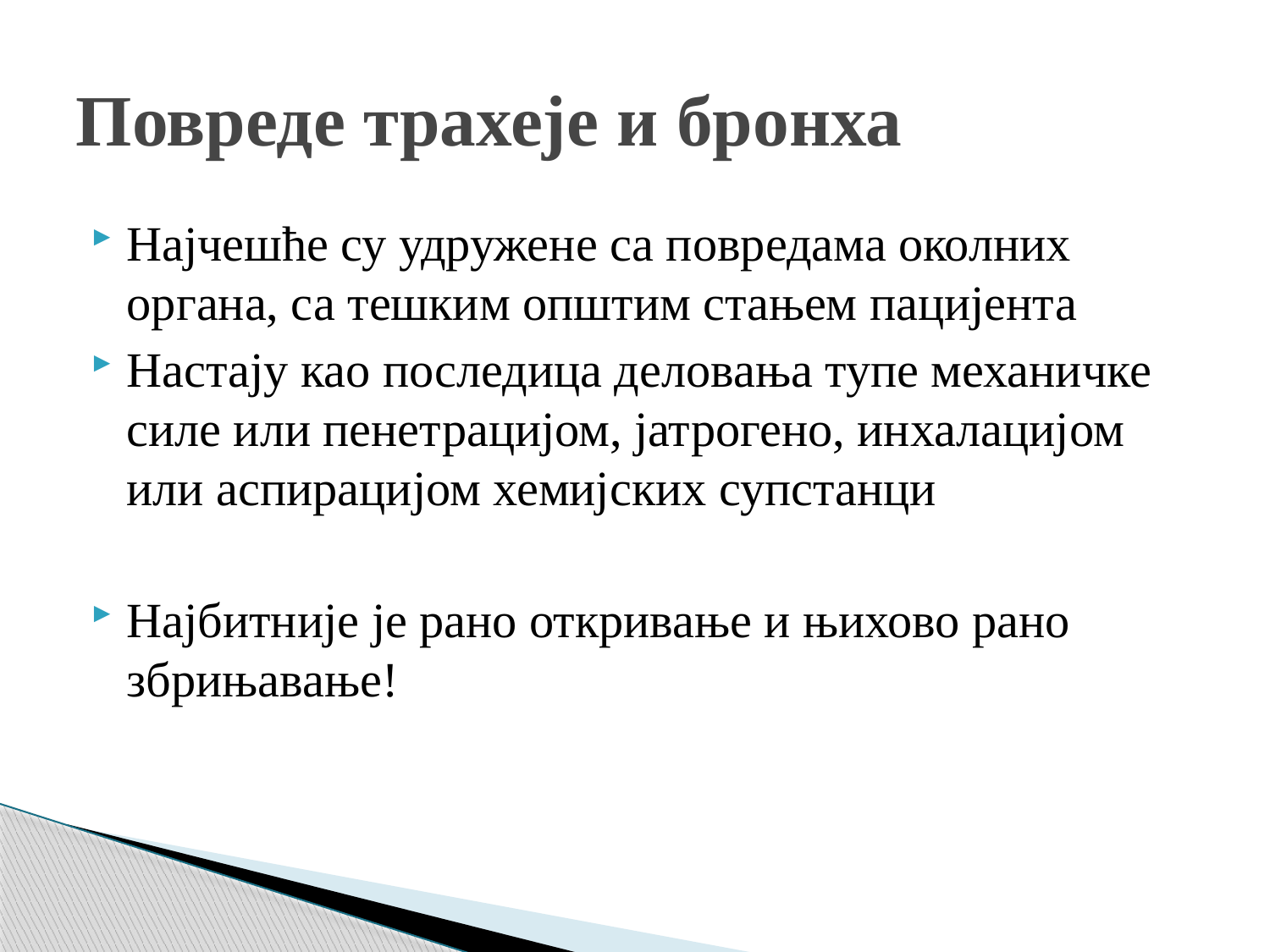

# Повреде трахеје и бронха
Најчешће су удружене са повредама околних органа, са тешким општим стањем пацијента
Настају као последица деловања тупе механичке силе или пенетрацијом, јатрогено, инхалацијом или аспирацијом хемијских супстанци

Најбитније је рано откривање и њихово рано збрињавање!